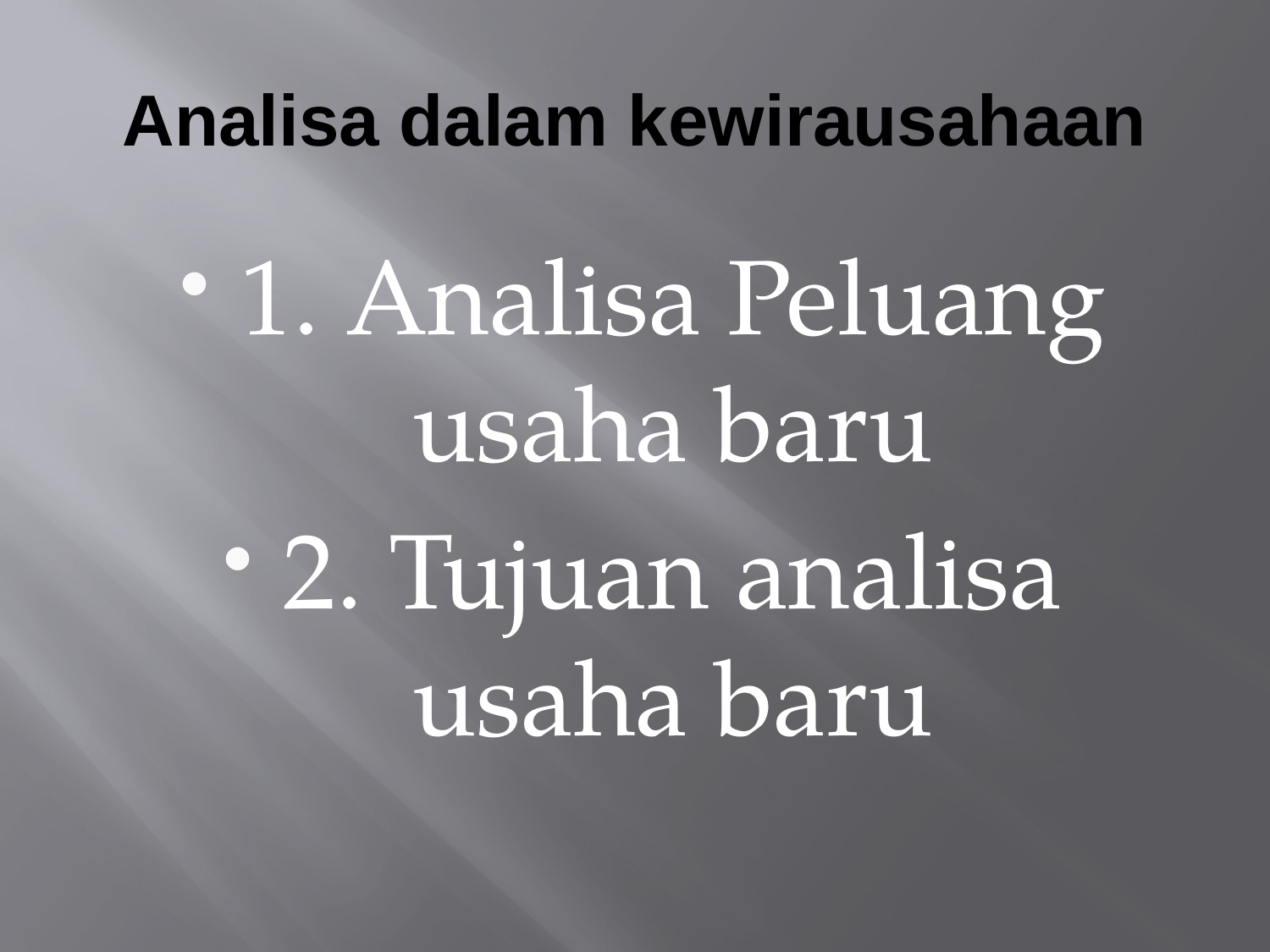

# Analisa dalam kewirausahaan
1. Analisa Peluang usaha baru
2. Tujuan analisa usaha baru